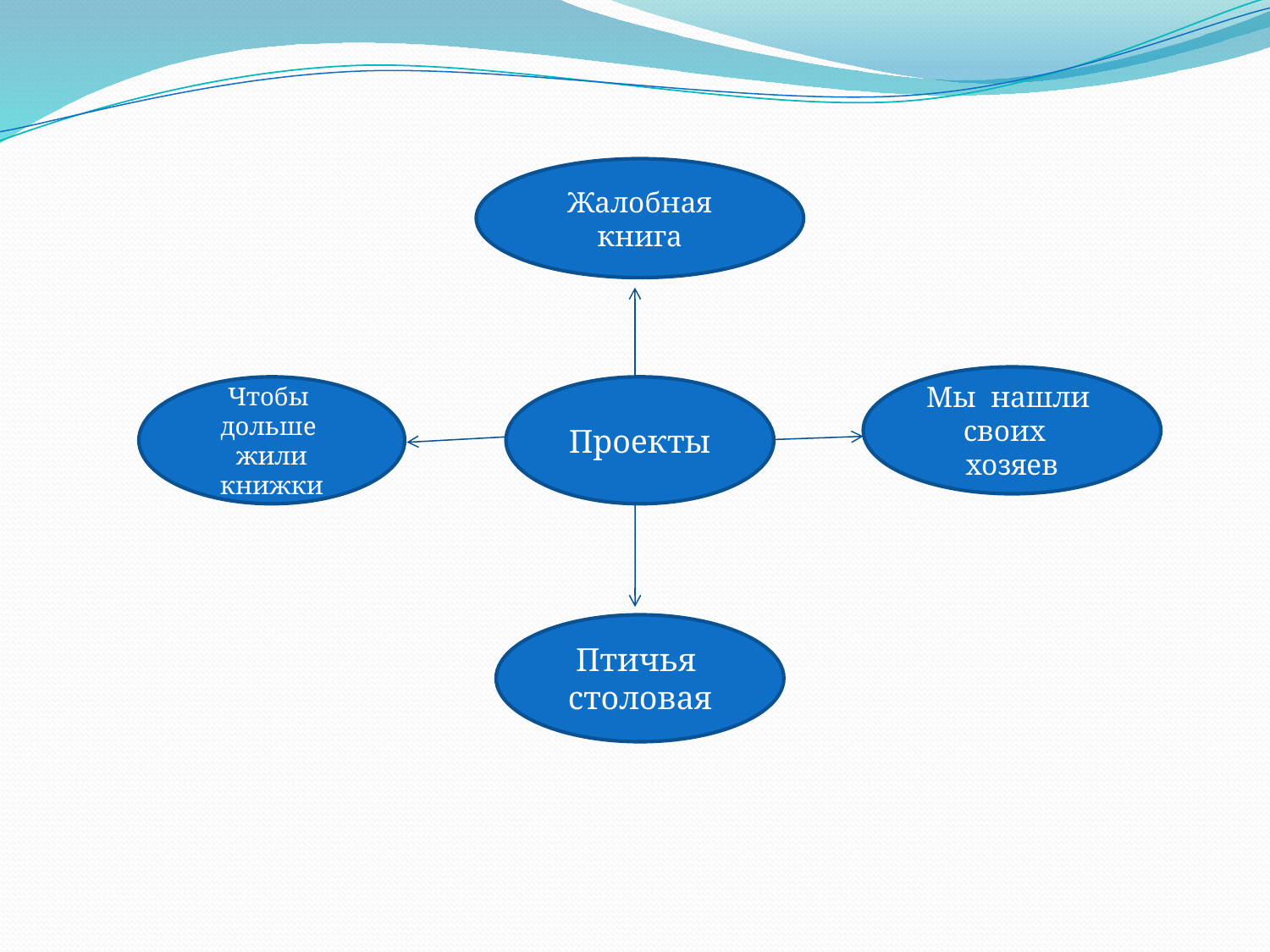

Жалобная книга
Мы  нашли  своих   хозяев
Чтобы  дольше  жили книжки
Проекты
Птичья  столовая